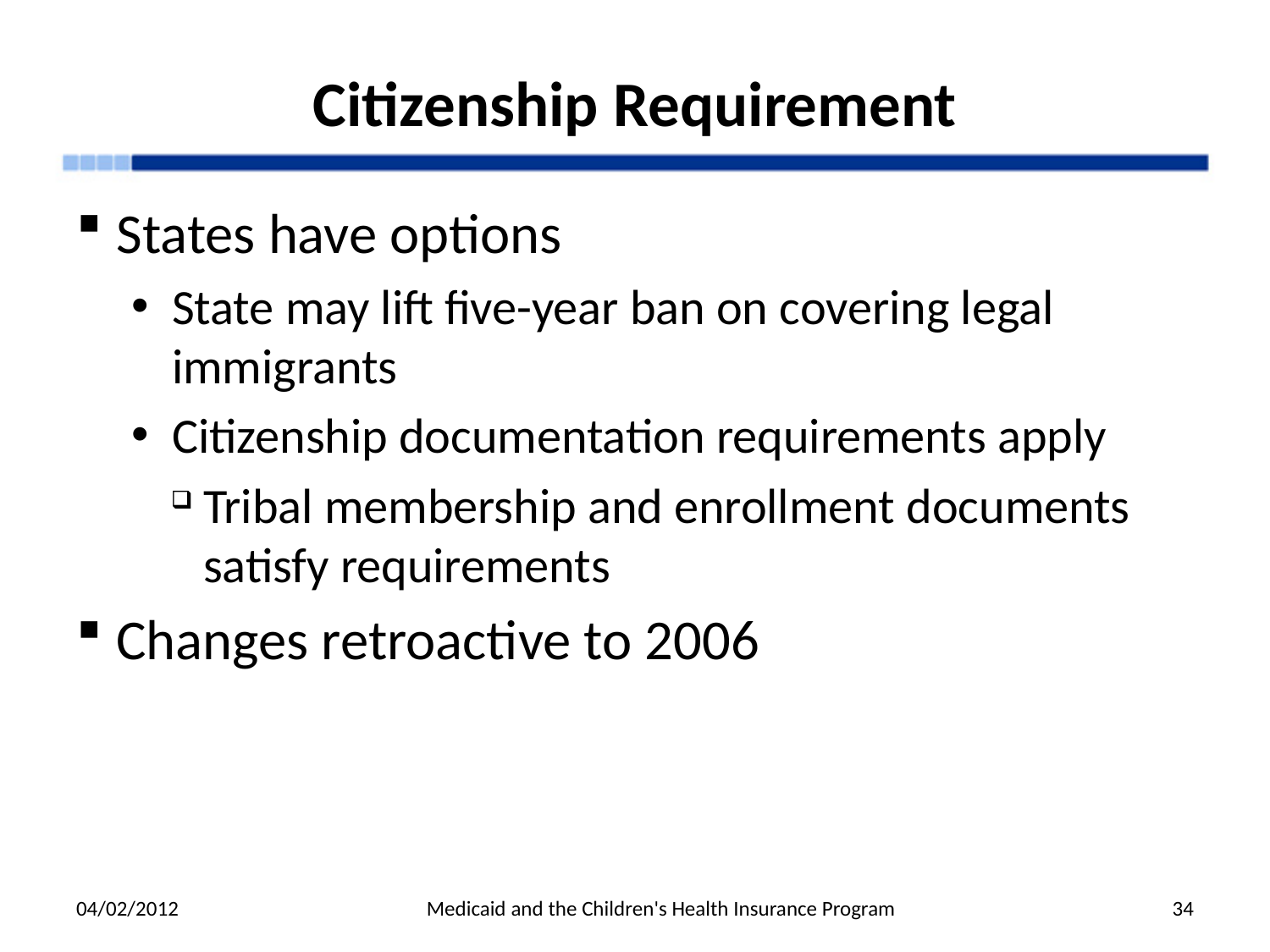

# Citizenship Requirement
States have options
State may lift five-year ban on covering legal immigrants
Citizenship documentation requirements apply
Tribal membership and enrollment documents satisfy requirements
Changes retroactive to 2006
04/02/2012
Medicaid and the Children's Health Insurance Program
34